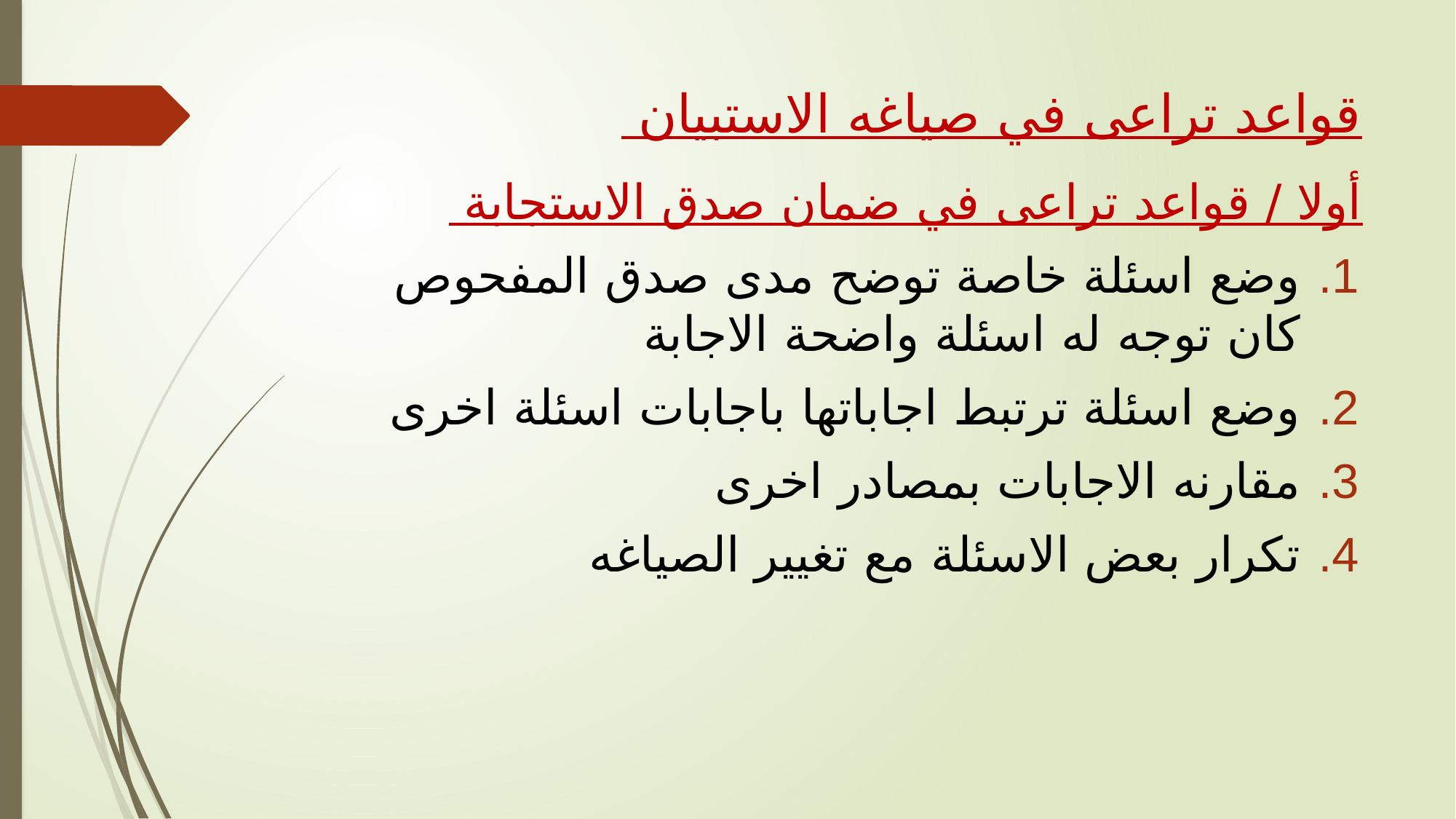

# قواعد تراعى في صياغه الاستبيان
أولا / قواعد تراعى في ضمان صدق الاستجابة
وضع اسئلة خاصة توضح مدى صدق المفحوص كان توجه له اسئلة واضحة الاجابة
وضع اسئلة ترتبط اجاباتها باجابات اسئلة اخرى
مقارنه الاجابات بمصادر اخرى
تكرار بعض الاسئلة مع تغيير الصياغه